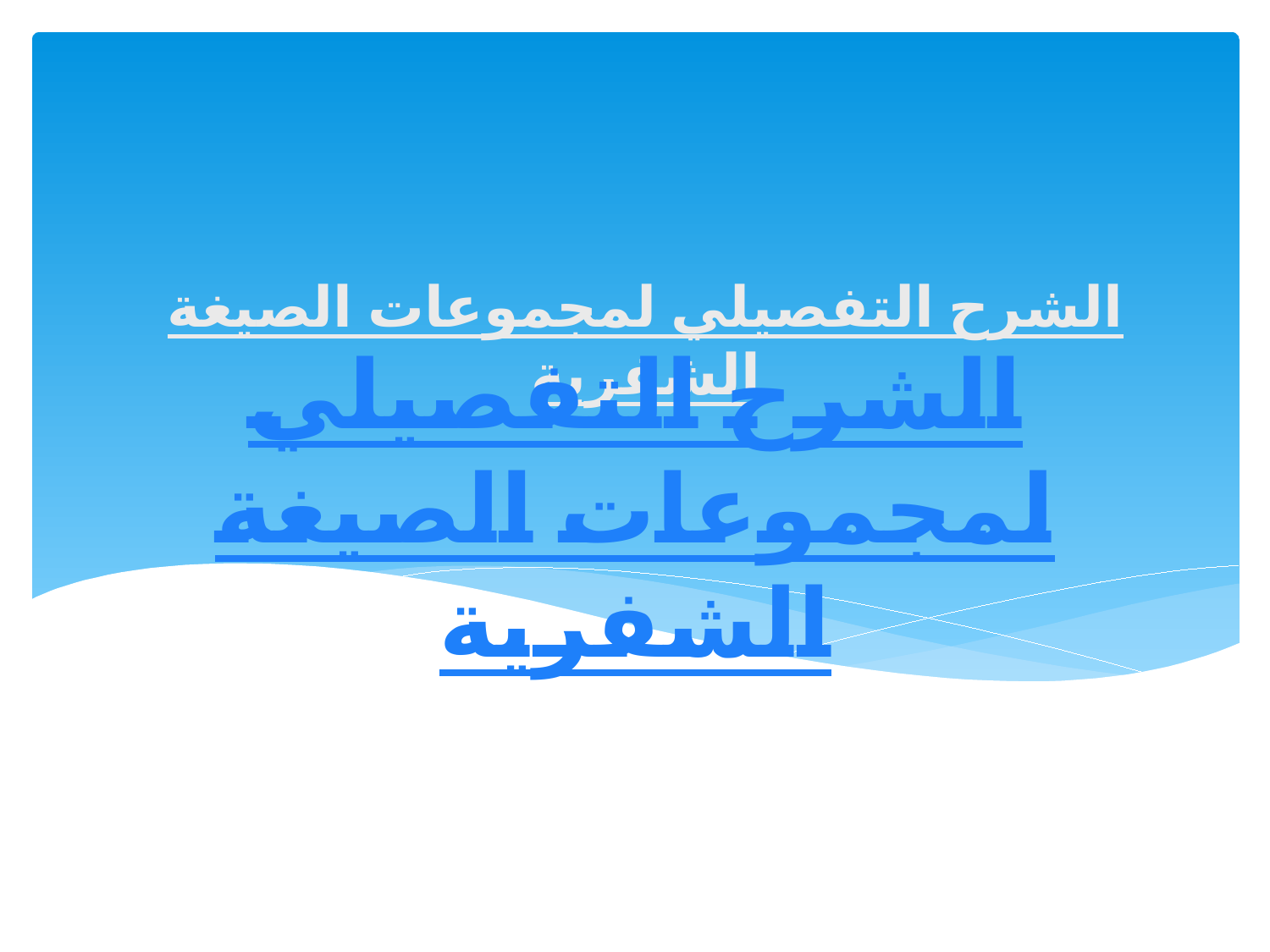

# الشرح التفصيلي لمجموعات الصيغة الشفرية
الشرح التفصيلي لمجموعات الصيغة الشفرية